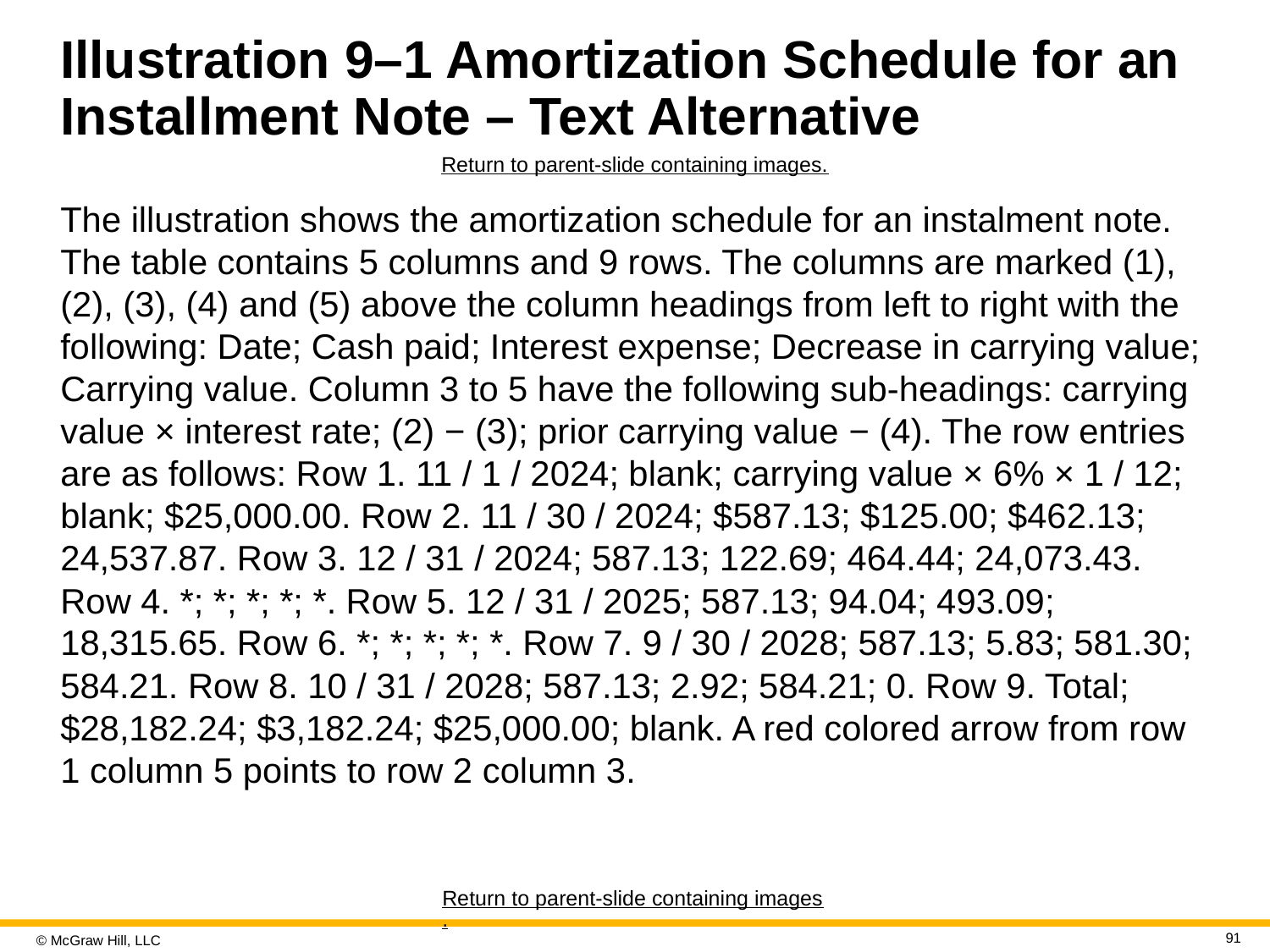

# Illustration 9–1 Amortization Schedule for an Installment Note – Text Alternative
Return to parent-slide containing images.
The illustration shows the amortization schedule for an instalment note. The table contains 5 columns and 9 rows. The columns are marked (1), (2), (3), (4) and (5) above the column headings from left to right with the following: Date; Cash paid; Interest expense; Decrease in carrying value; Carrying value. Column 3 to 5 have the following sub-headings: carrying value × interest rate; (2) − (3); prior carrying value − (4). The row entries are as follows: Row 1. 11 / 1 / 2024; blank; carrying value × 6% × 1 / 12; blank; $25,000.00. Row 2. 11 / 30 / 2024; $587.13; $125.00; $462.13; 24,537.87. Row 3. 12 / 31 / 2024; 587.13; 122.69; 464.44; 24,073.43. Row 4. *; *; *; *; *. Row 5. 12 / 31 / 2025; 587.13; 94.04; 493.09; 18,315.65. Row 6. *; *; *; *; *. Row 7. 9 / 30 / 2028; 587.13; 5.83; 581.30; 584.21. Row 8. 10 / 31 / 2028; 587.13; 2.92; 584.21; 0. Row 9. Total; $28,182.24; $3,182.24; $25,000.00; blank. A red colored arrow from row 1 column 5 points to row 2 column 3.
Return to parent-slide containing images.
91